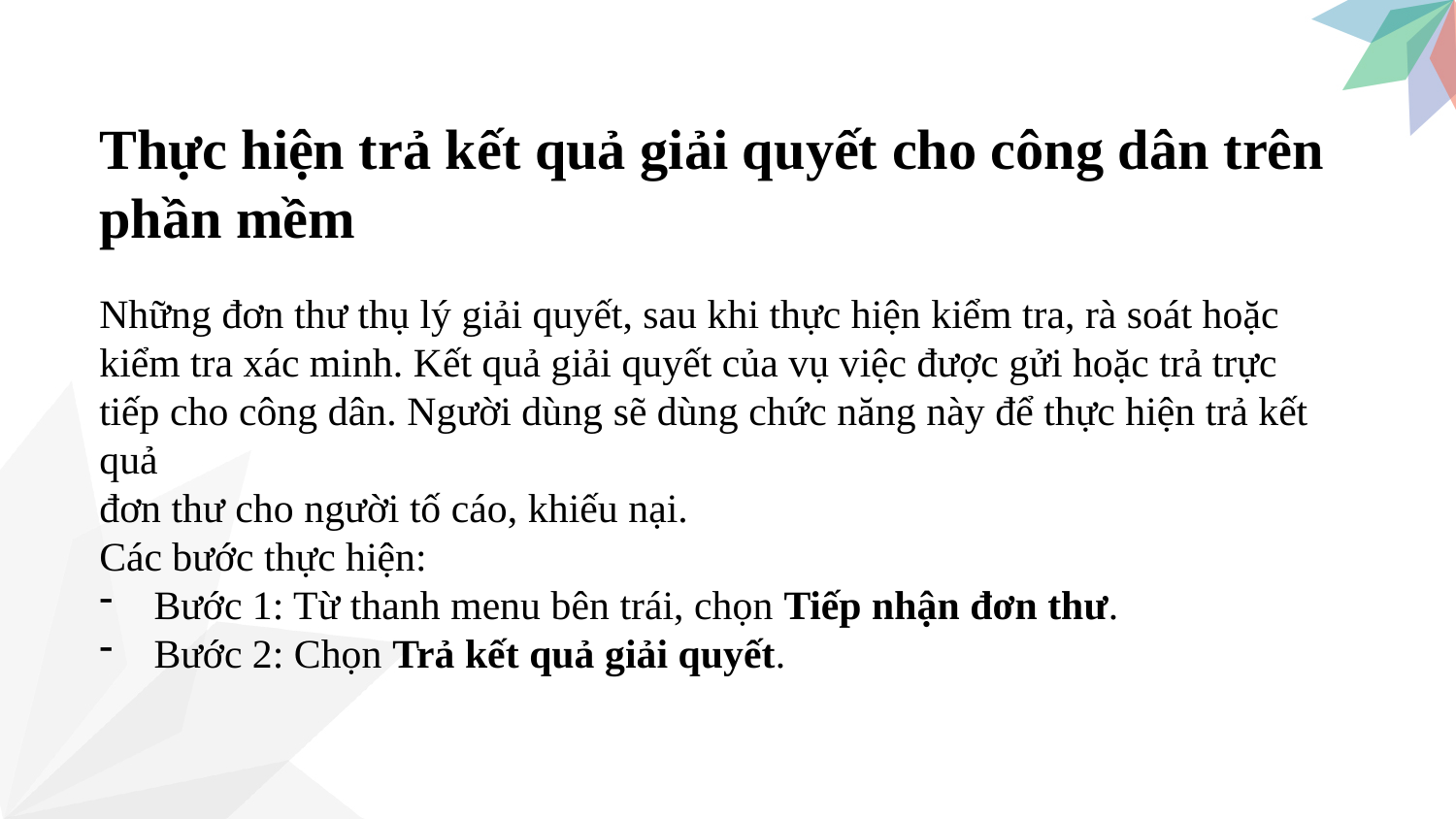

Thực hiện trả kết quả giải quyết cho công dân trên phần mềm

Những đơn thư thụ lý giải quyết, sau khi thực hiện kiểm tra, rà soát hoặc
kiểm tra xác minh. Kết quả giải quyết của vụ việc được gửi hoặc trả trực tiếp cho công dân. Người dùng sẽ dùng chức năng này để thực hiện trả kết quả
đơn thư cho người tố cáo, khiếu nại.
Các bước thực hiện:
Bước 1: Từ thanh menu bên trái, chọn Tiếp nhận đơn thư.
Bước 2: Chọn Trả kết quả giải quyết.